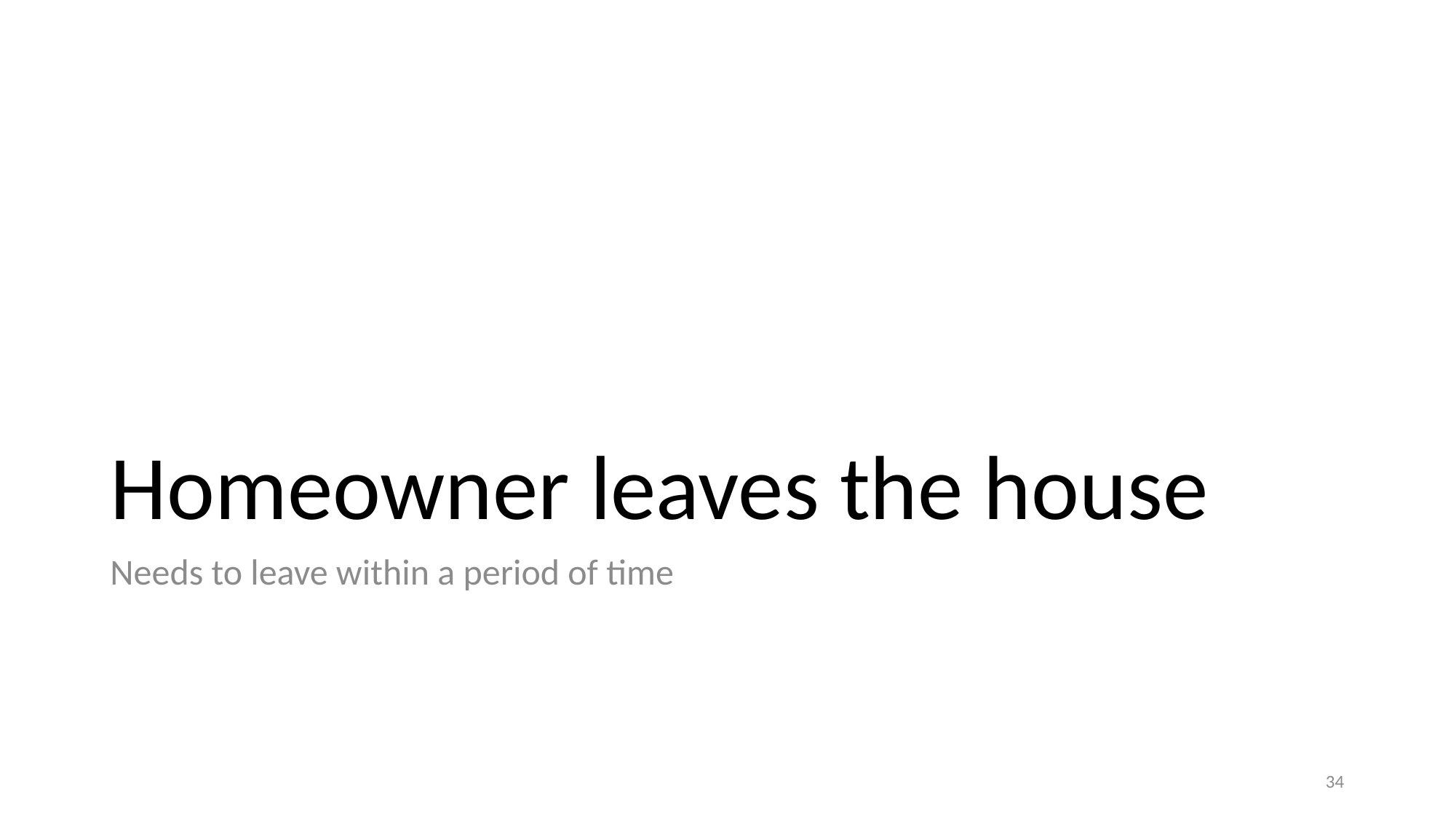

# Homeowner leaves the house
Needs to leave within a period of time
34